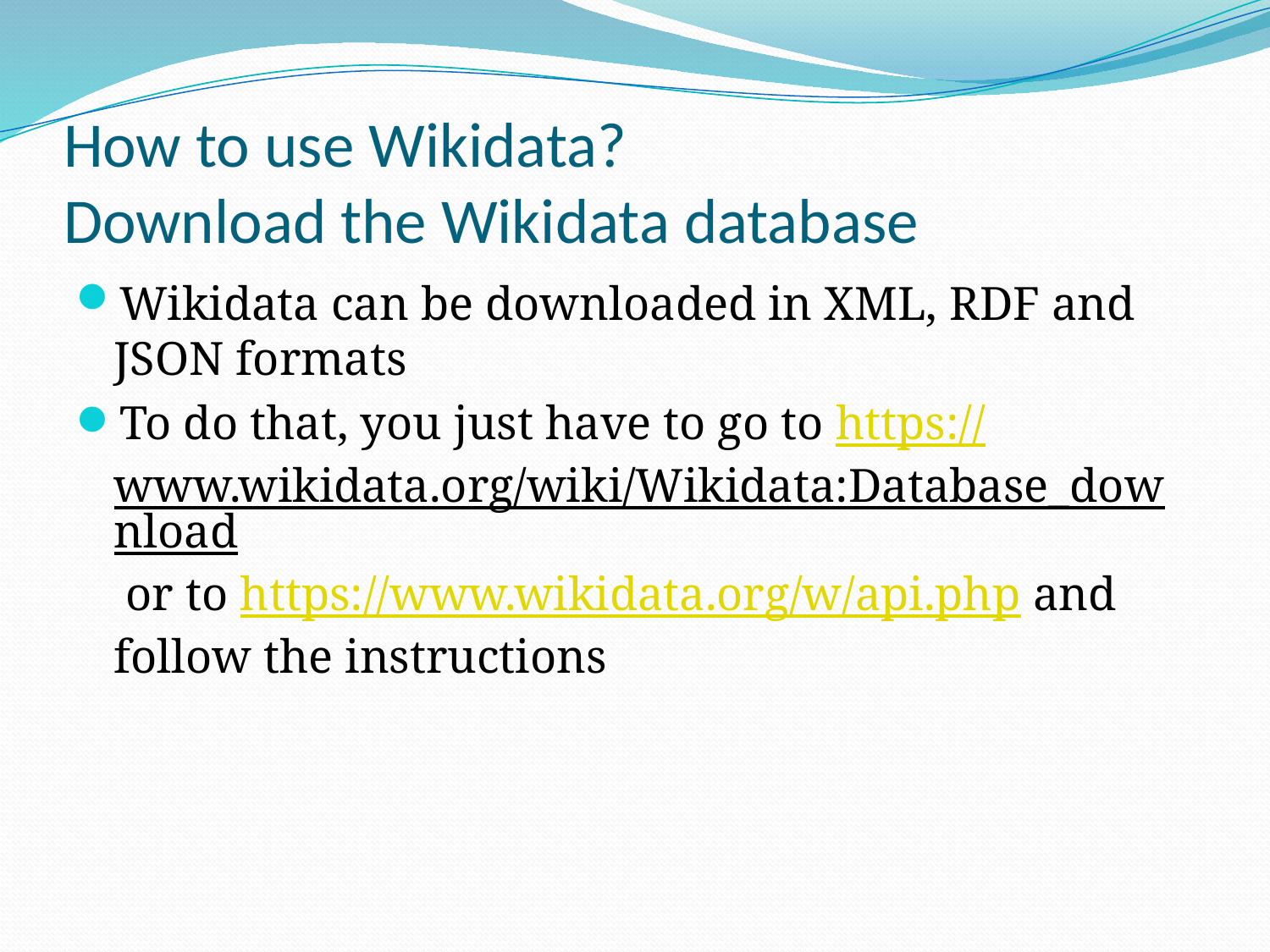

# How to use Wikidata? Download the Wikidata database
Wikidata can be downloaded in XML, RDF and JSON formats
To do that, you just have to go to https://www.wikidata.org/wiki/Wikidata:Database_download or to https://www.wikidata.org/w/api.php and follow the instructions